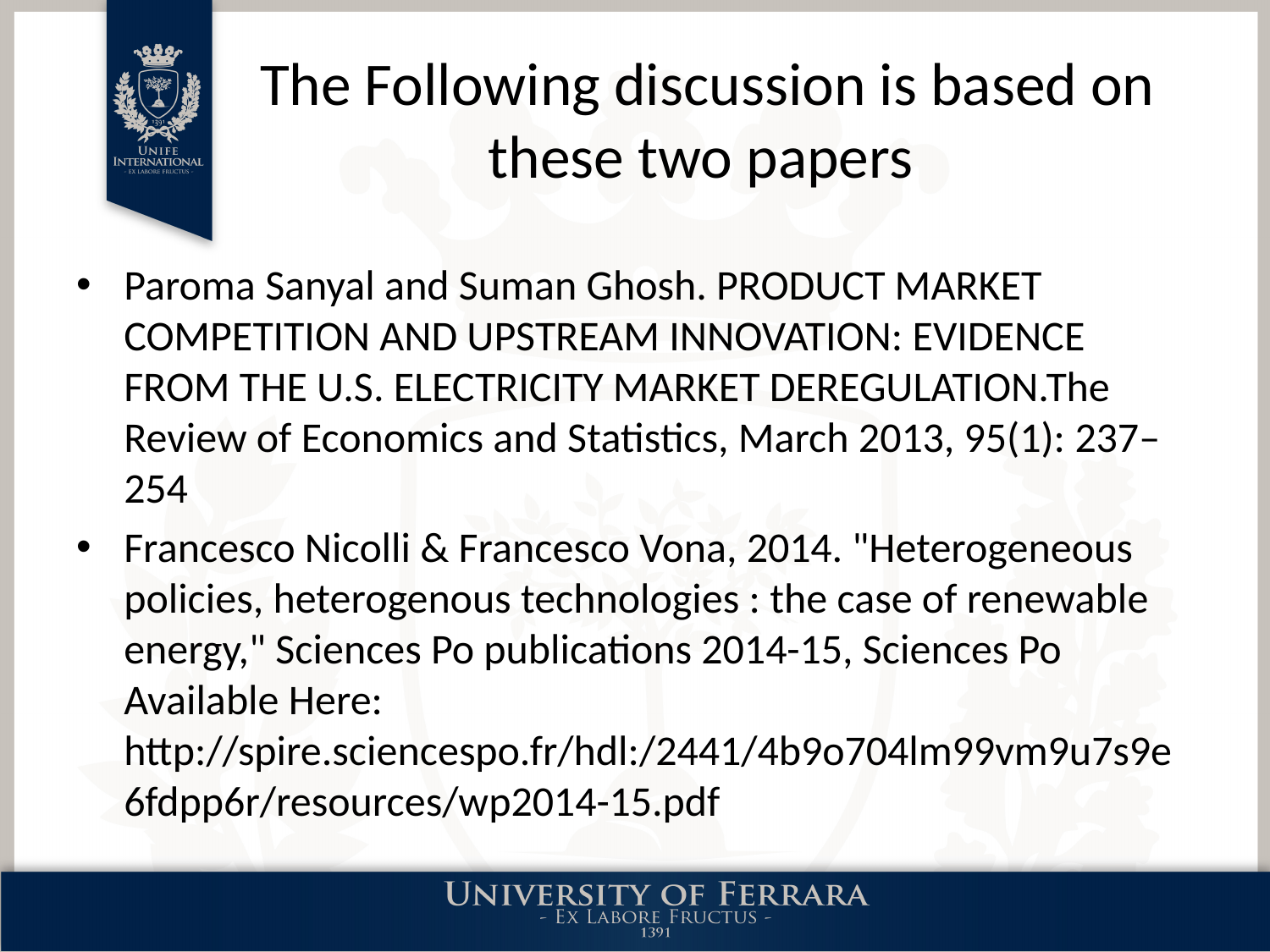

# The Following discussion is based on these two papers
Paroma Sanyal and Suman Ghosh. PRODUCT MARKET COMPETITION AND UPSTREAM INNOVATION: EVIDENCE FROM THE U.S. ELECTRICITY MARKET DEREGULATION.The Review of Economics and Statistics, March 2013, 95(1): 237–254
Francesco Nicolli & Francesco Vona, 2014. "Heterogeneous policies, heterogenous technologies : the case of renewable energy," Sciences Po publications 2014-15, Sciences Po Available Here: http://spire.sciencespo.fr/hdl:/2441/4b9o704lm99vm9u7s9e6fdpp6r/resources/wp2014-15.pdf